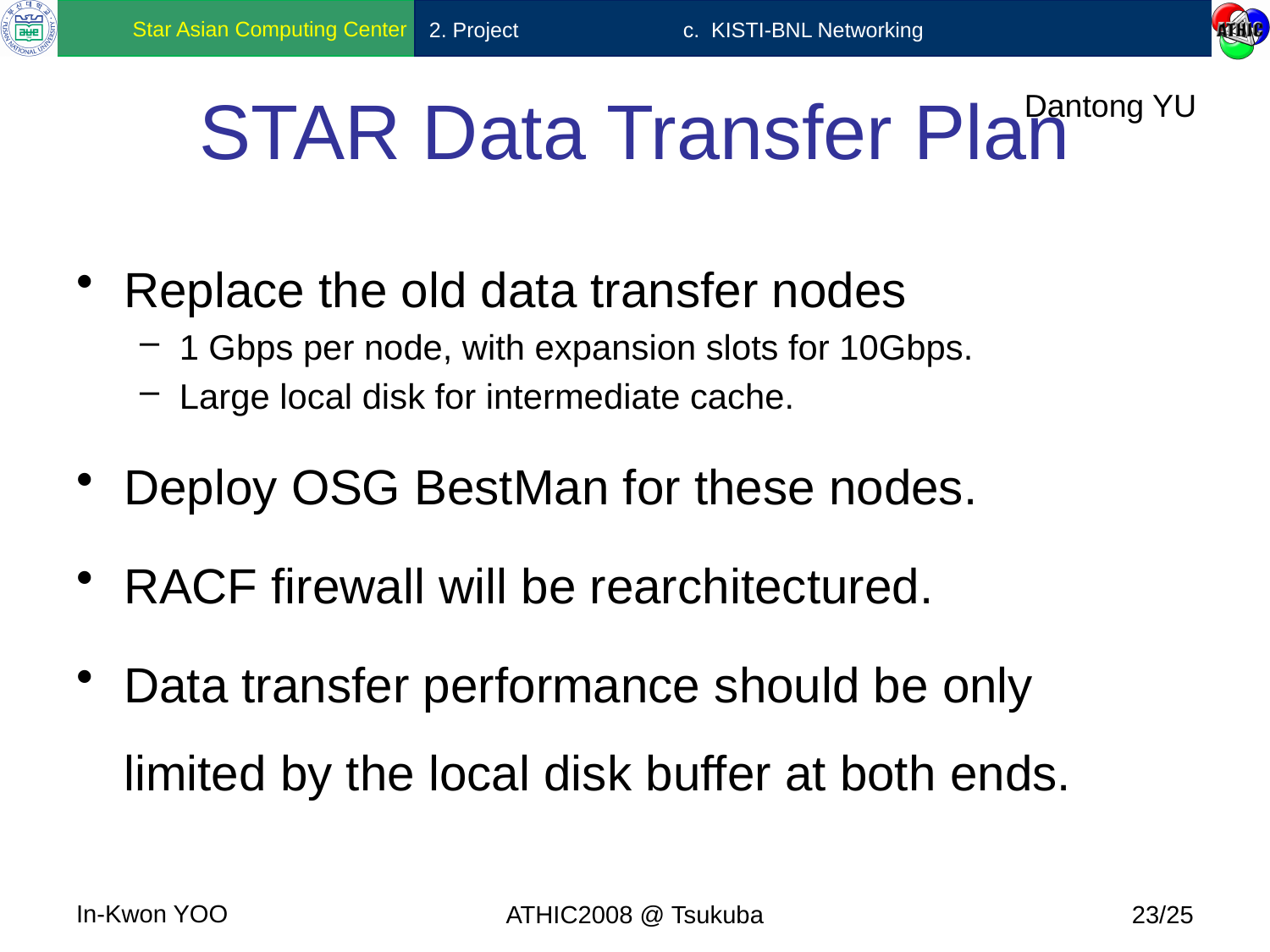

STAR Data Transfer Plan
Replace the old data transfer nodes
1 Gbps per node, with expansion slots for 10Gbps.
Large local disk for intermediate cache.
Deploy OSG BestMan for these nodes.
RACF firewall will be rearchitectured.
Data transfer performance should be only    limited by the local disk buffer at both ends.
2. Project 		c.  KISTI-BNL Networking
Dantong YU
ATHIC2008 @ Tsukuba
23/25
In-Kwon YOO